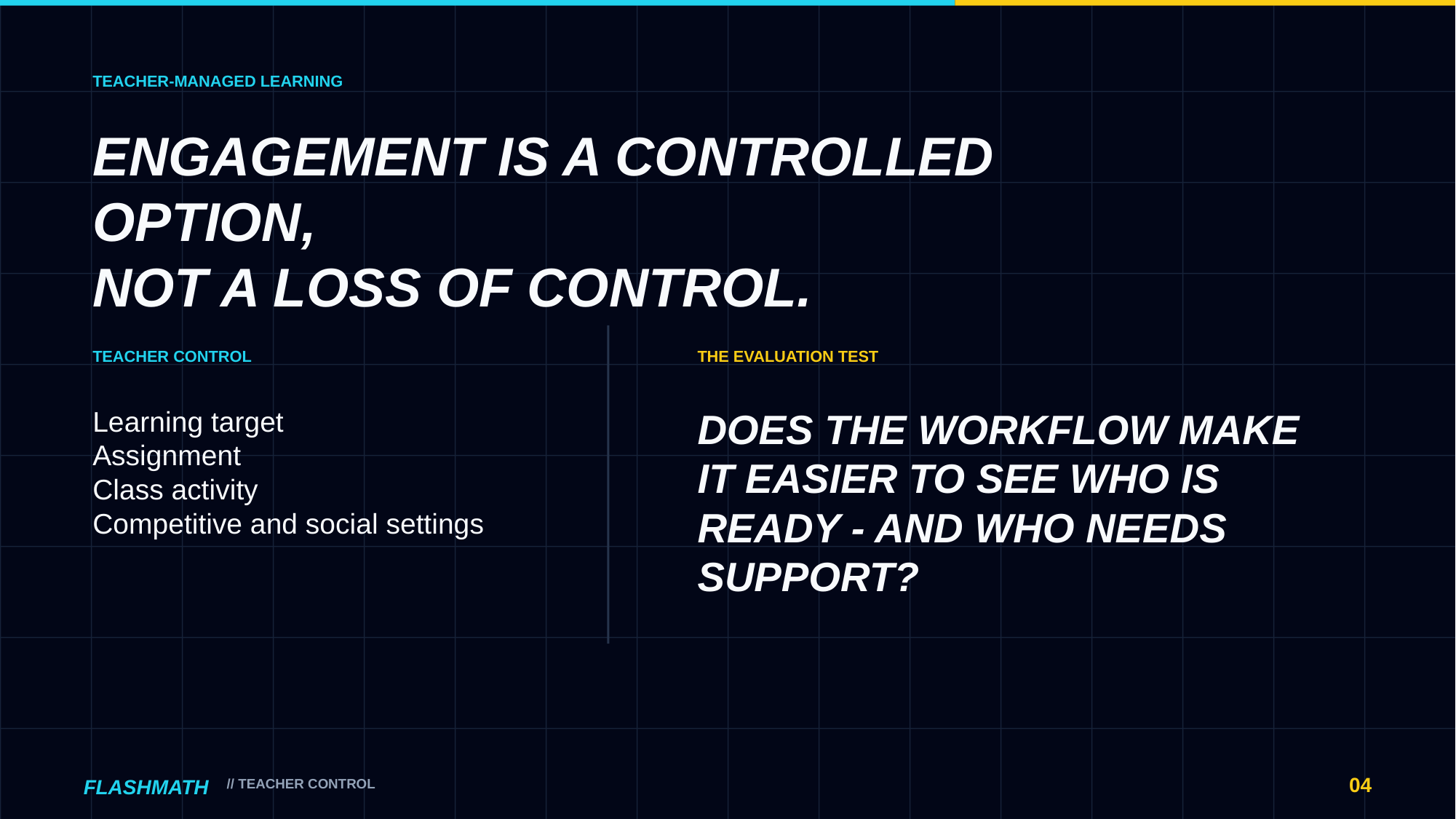

TEACHER-MANAGED LEARNING

ENGAGEMENT IS A CONTROLLED OPTION,
NOT A LOSS OF CONTROL.

TEACHER CONTROL
THE EVALUATION TEST

Learning target
Assignment
Class activity
Competitive and social settings
DOES THE WORKFLOW MAKE IT EASIER TO SEE WHO IS READY - AND WHO NEEDS SUPPORT?

04
FLASHMATH
// TEACHER CONTROL